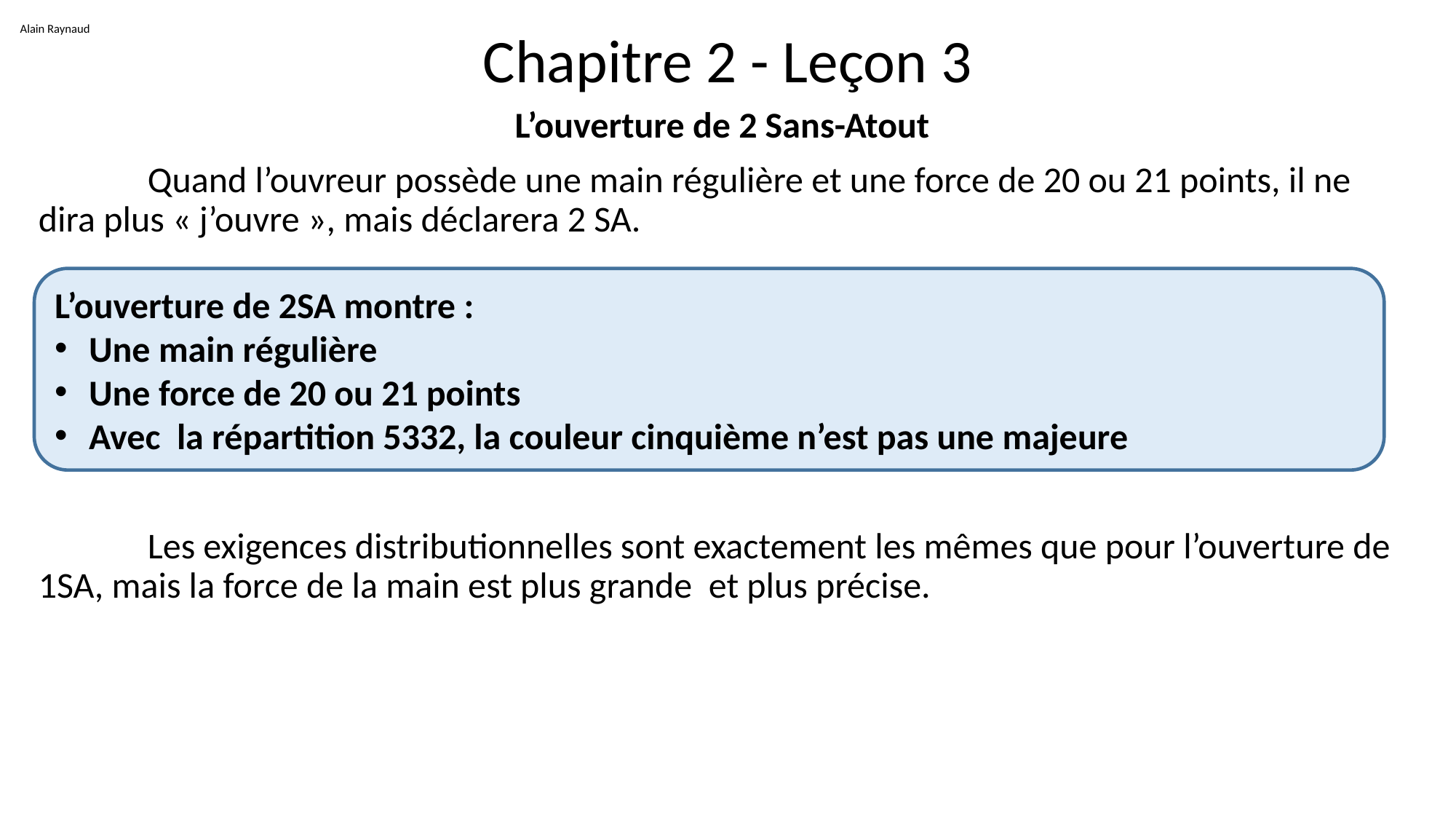

Alain Raynaud
# Chapitre 2 - Leçon 3
L’ouverture de 2 Sans-Atout
	Quand l’ouvreur possède une main régulière et une force de 20 ou 21 points, il ne dira plus « j’ouvre », mais déclarera 2 SA.

	Les exigences distributionnelles sont exactement les mêmes que pour l’ouverture de 1SA, mais la force de la main est plus grande  et plus précise.
L’ouverture de 2SA montre :
Une main régulière
Une force de 20 ou 21 points
Avec  la répartition 5332, la couleur cinquième n’est pas une majeure